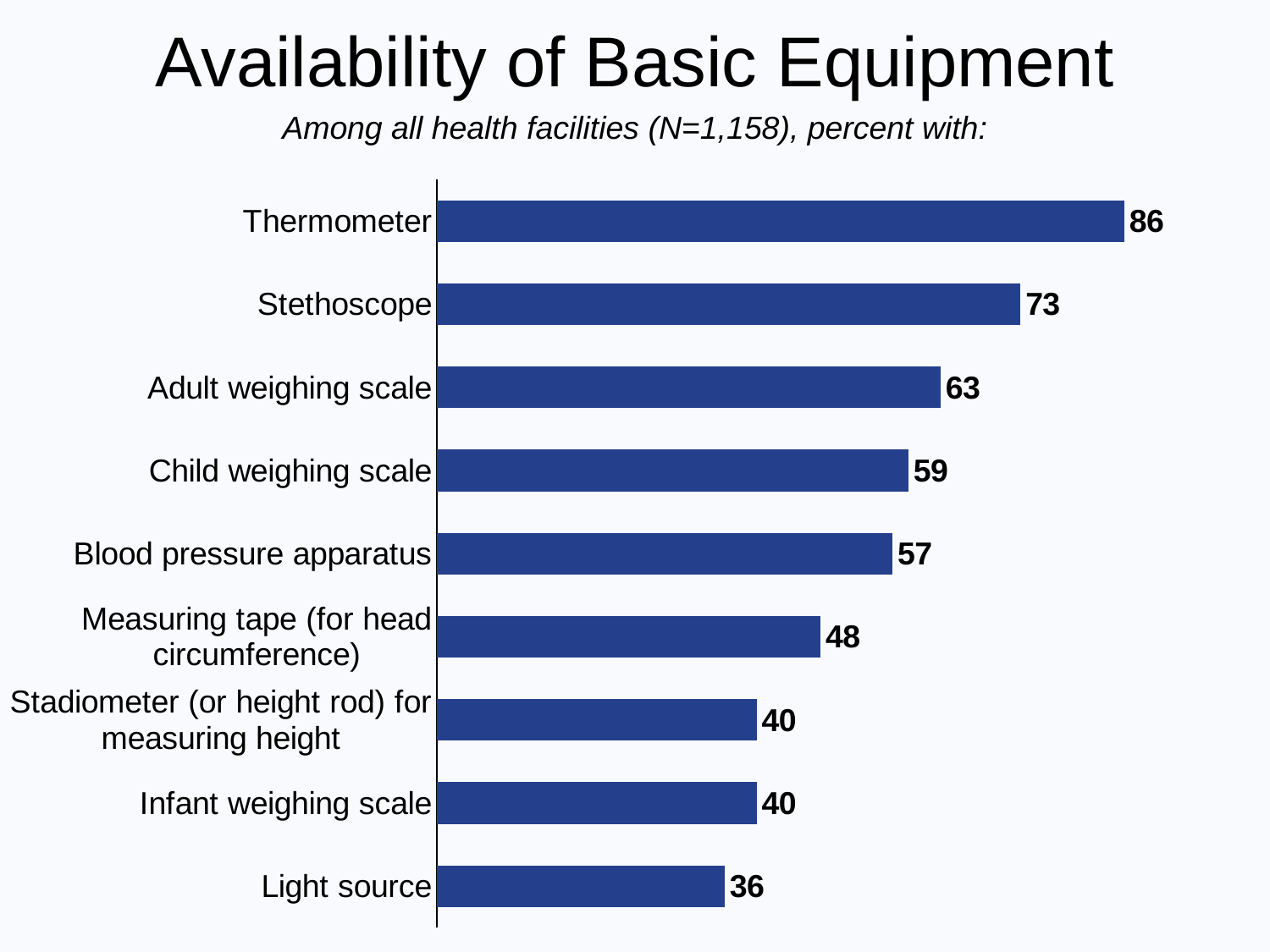

# Availability of Basic Equipment
Among all health facilities (N=1,158), percent with:

### Chart

| Category | Column1 |
|---|---|
| Light source | 36.0 |
| Infant weighing scale | 40.0 |
| Stadiometer (or height rod) for measuring height | 40.0 |
| Measuring tape (for head circumference) | 48.0 |
| Blood pressure apparatus | 57.0 |
| Child weighing scale | 59.0 |
| Adult weighing scale | 63.0 |
| Stethoscope | 73.0 |
| Thermometer | 86.0 |